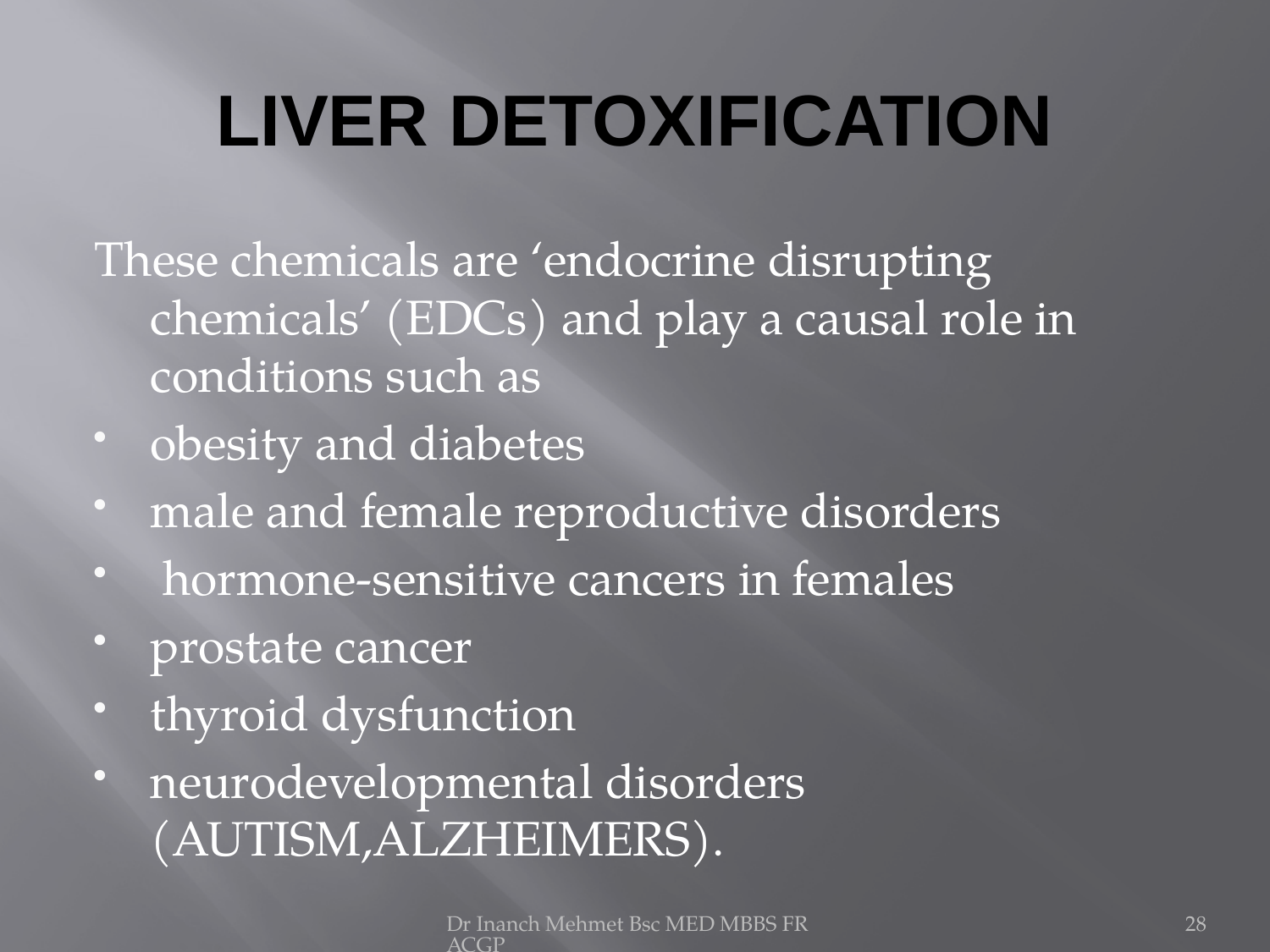

# LIVER DETOXIFICATION
These chemicals are ‘endocrine disrupting chemicals’ (EDCs) and play a causal role in conditions such as
obesity and diabetes
male and female reproductive disorders
 hormone-sensitive cancers in females
prostate cancer
thyroid dysfunction
neurodevelopmental disorders (AUTISM,ALZHEIMERS).
Dr Inanch Mehmet Bsc MED MBBS FRACGP
28